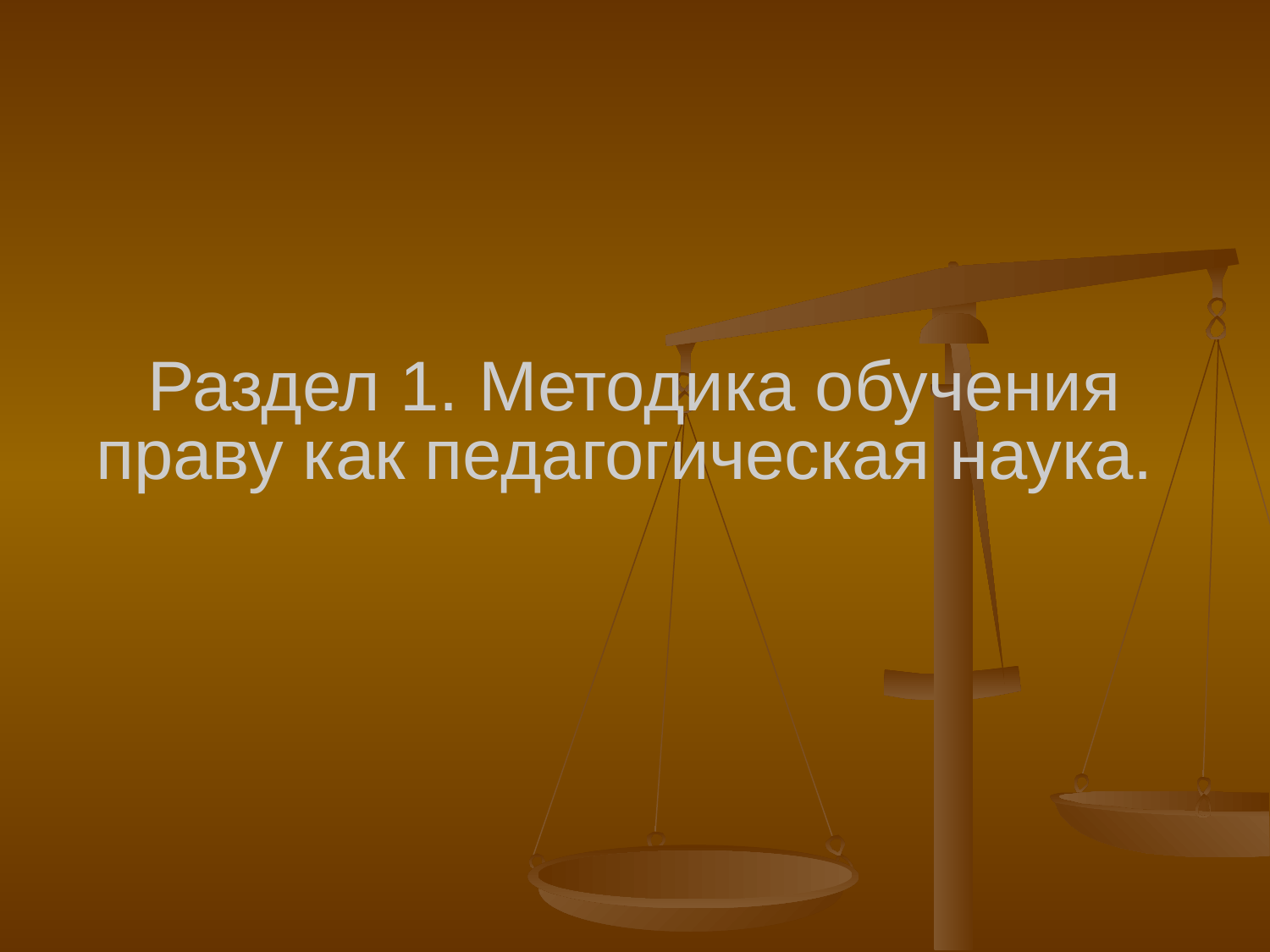

# Раздел 1. Методика обучения праву как педагогическая наука.